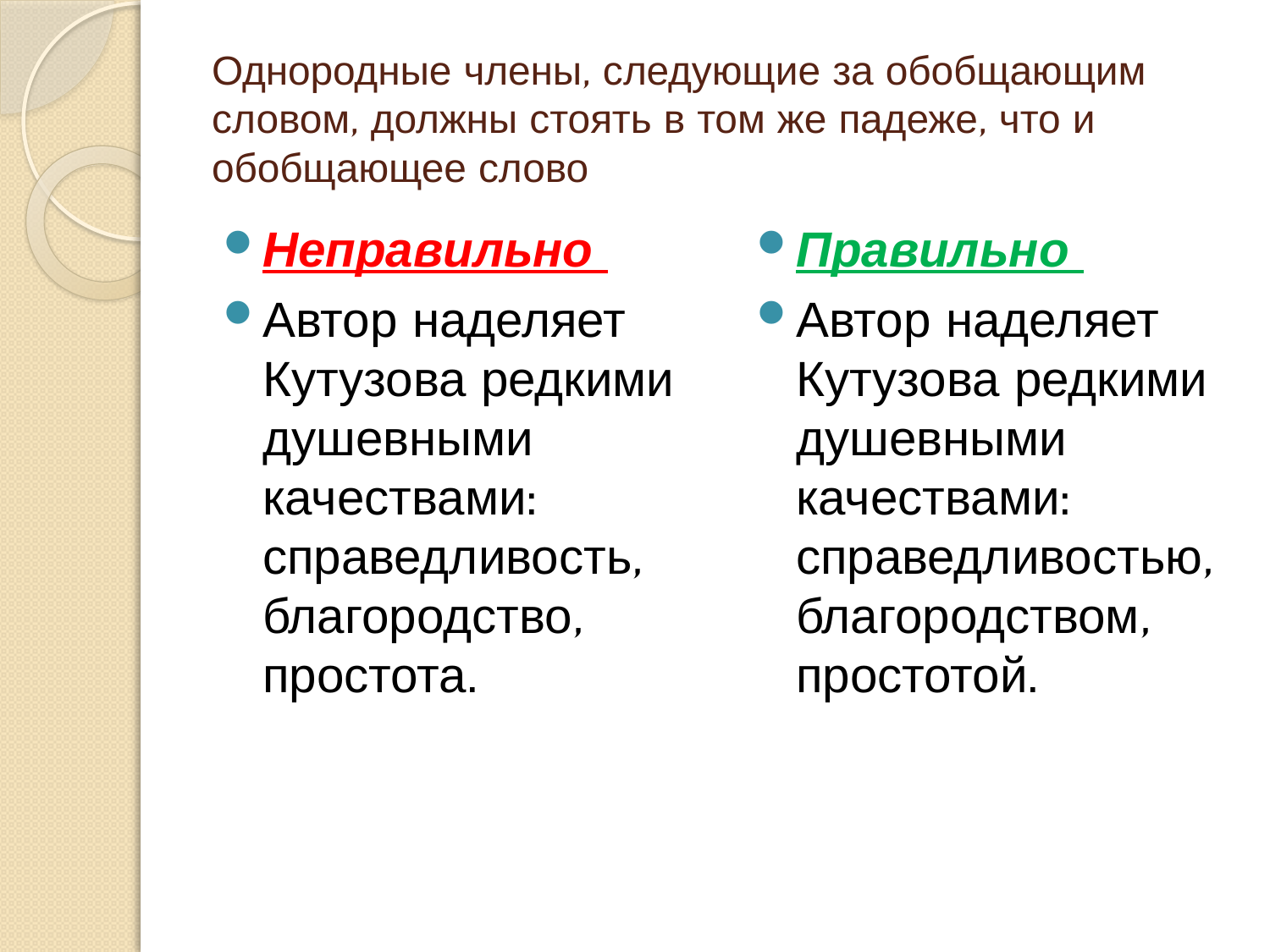

# Однородные члены, следующие за обобщающим словом, должны стоять в том же падеже, что и обобщающее слово
Неправильно
Автор наделяет Кутузова редкими душевными качествами: справедливость, благородство, простота.
Правильно
Автор наделяет Кутузова редкими душевными качествами: справедливостью, благородством, простотой.